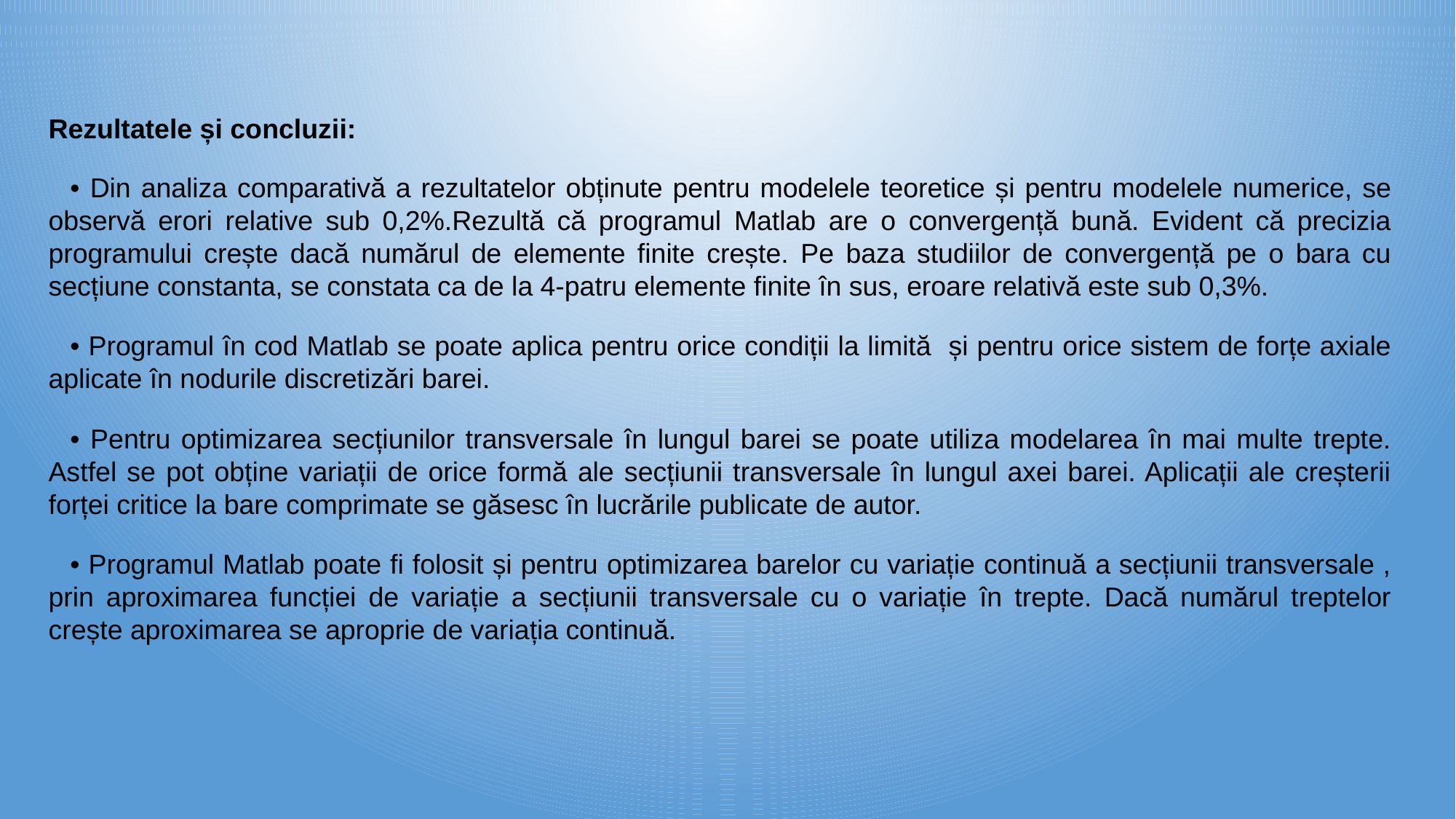

Rezultatele și concluzii:
• Din analiza comparativă a rezultatelor obținute pentru modelele teoretice și pentru modelele numerice, se observă erori relative sub 0,2%.Rezultă că programul Matlab are o convergență bună. Evident că precizia programului crește dacă numărul de elemente finite crește. Pe baza studiilor de convergență pe o bara cu secțiune constanta, se constata ca de la 4-patru elemente finite în sus, eroare relativă este sub 0,3%.
• Programul în cod Matlab se poate aplica pentru orice condiții la limită  și pentru orice sistem de forțe axiale aplicate în nodurile discretizări barei.
• Pentru optimizarea secțiunilor transversale în lungul barei se poate utiliza modelarea în mai multe trepte. Astfel se pot obține variații de orice formă ale secțiunii transversale în lungul axei barei. Aplicații ale creșterii forței critice la bare comprimate se găsesc în lucrările publicate de autor.
• Programul Matlab poate fi folosit și pentru optimizarea barelor cu variație continuă a secțiunii transversale , prin aproximarea funcției de variație a secțiunii transversale cu o variație în trepte. Dacă numărul treptelor crește aproximarea se aproprie de variația continuă.